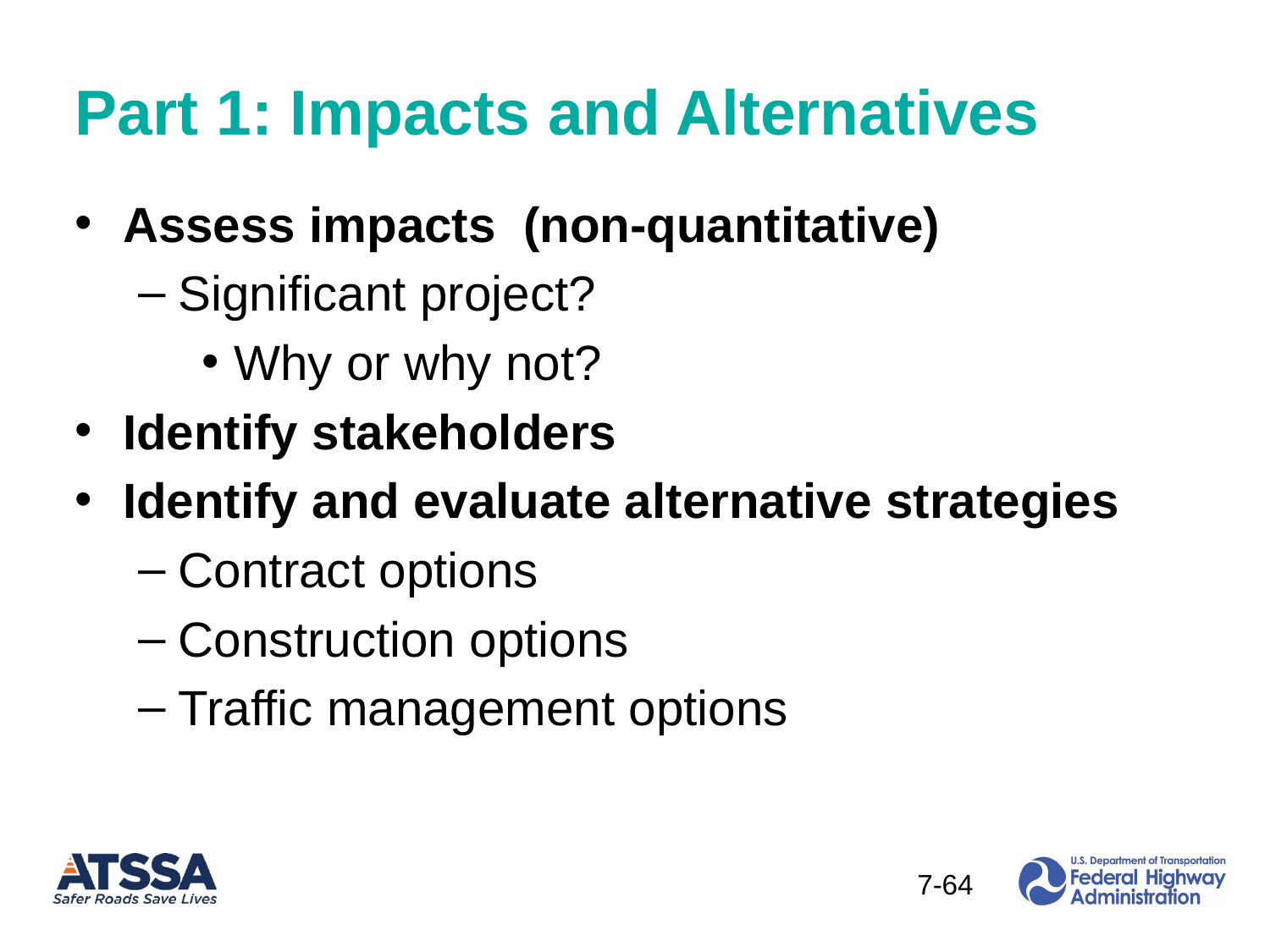

# Part 1: Impacts and Alternatives
Assess impacts  (non-quantitative)
Significant project?
Why or why not?
Identify stakeholders
Identify and evaluate alternative strategies
Contract options
Construction options
Traffic management options